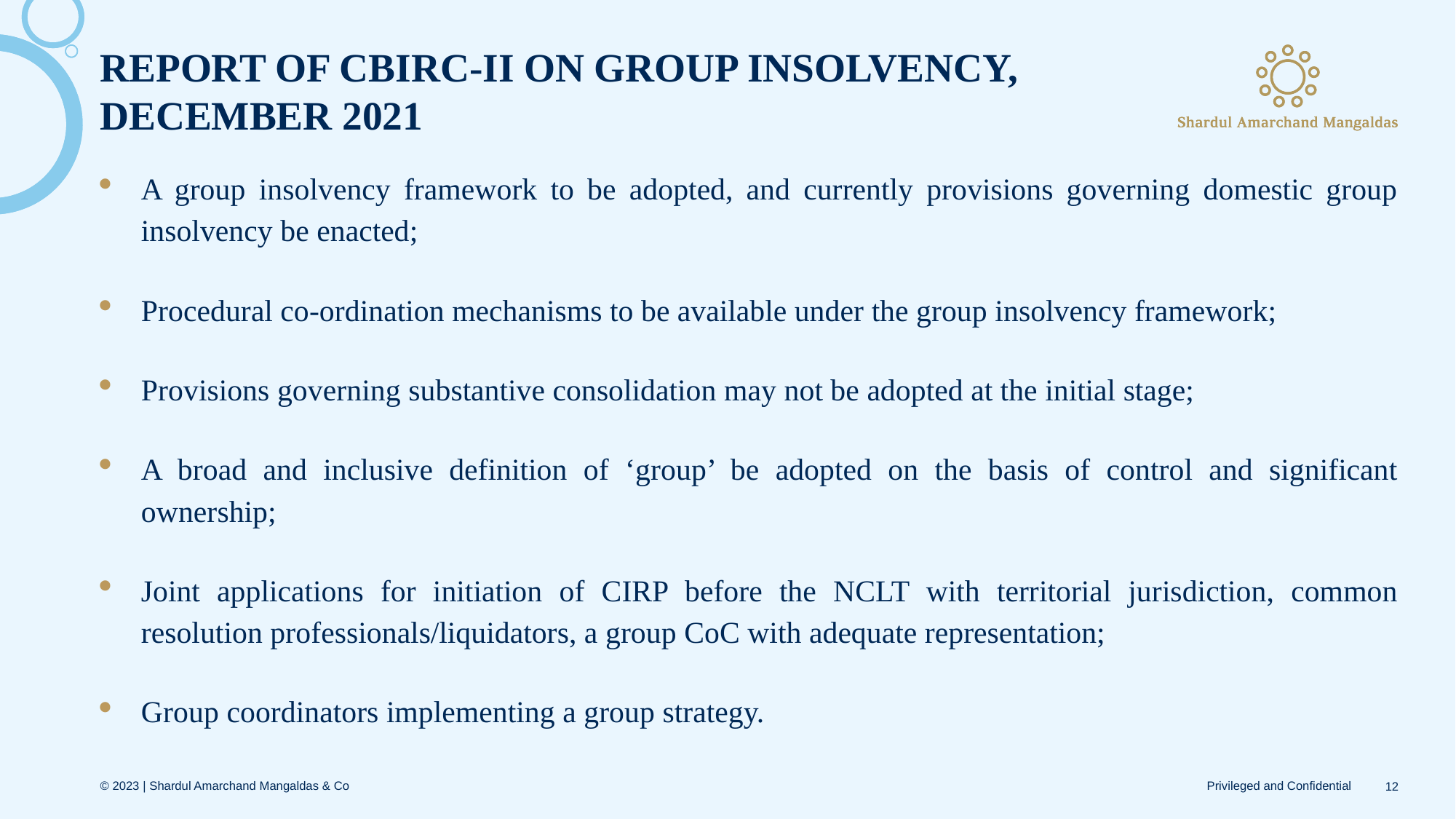

# REPORT OF CBIRC-II ON GROUP INSOLVENCY, DECEMBER 2021
A group insolvency framework to be adopted, and currently provisions governing domestic group insolvency be enacted;

Procedural co-ordination mechanisms to be available under the group insolvency framework;

Provisions governing substantive consolidation may not be adopted at the initial stage;

A broad and inclusive definition of ‘group’ be adopted on the basis of control and significant ownership;

Joint applications for initiation of CIRP before the NCLT with territorial jurisdiction, common resolution professionals/liquidators, a group CoC with adequate representation;

Group coordinators implementing a group strategy.

12